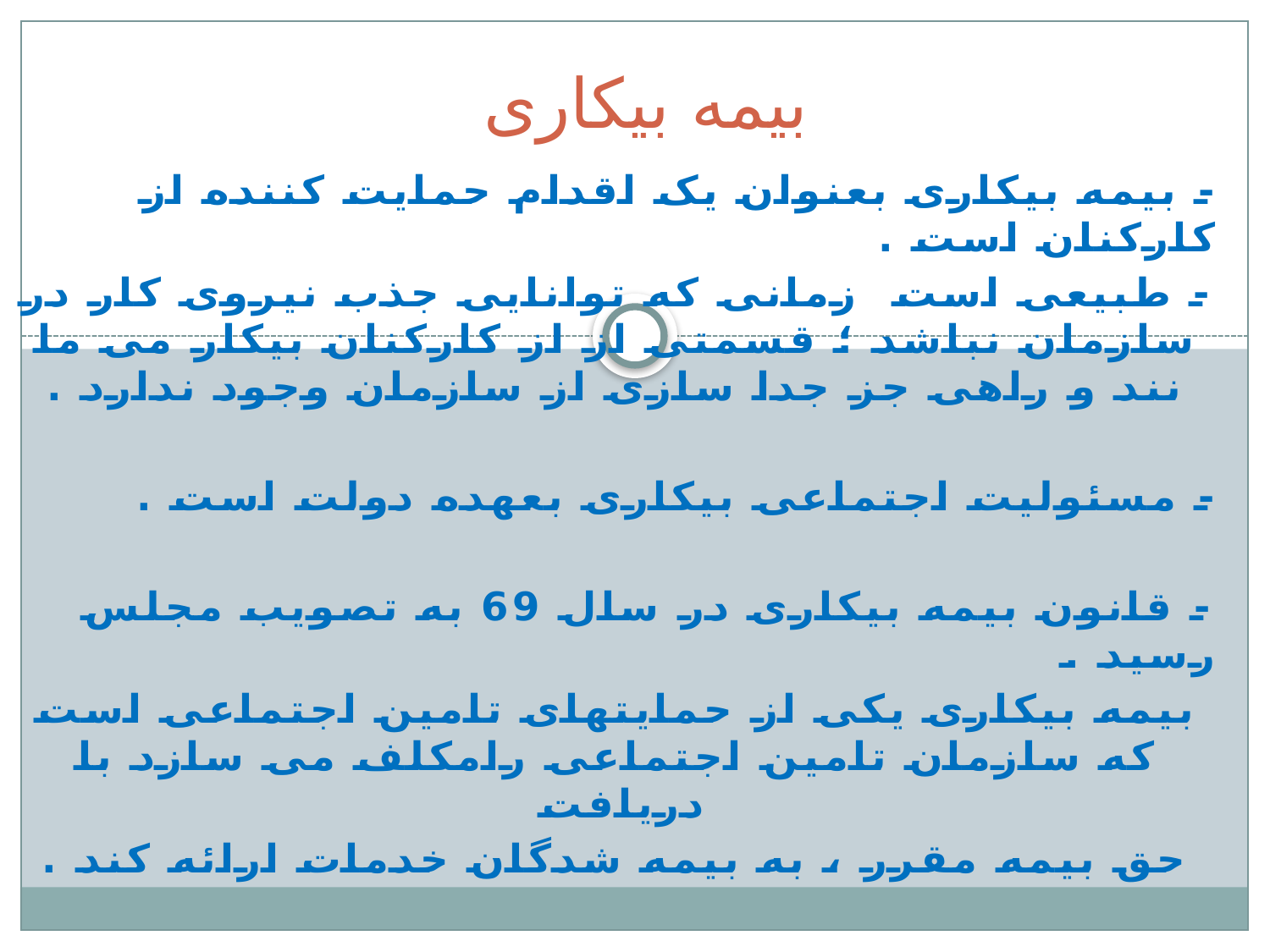

# بیمه بیکاری
- بیمه بیکاری بعنوان یک اقدام حمایت کننده از کارکنان است .
- طبیعی است  زمانی که توانایی جذب نیروی کار در سازمان نباشد ؛ قسمتی از از کارکنان بیکار می ما نند و راهی جز جدا سازی از سازمان وجود ندارد .

- مسئولیت اجتماعی بیکاری بعهده دولت است .

- قانون بیمه بیکاری در سال 69 به تصویب مجلس رسید .
بیمه بیکاری یکی از حمایتهای تامین اجتماعی است که سازمان تامین اجتماعی رامکلف می سازد با دریافت
حق بیمه مقرر ، به بیمه شدگان خدمات ارائه کند .